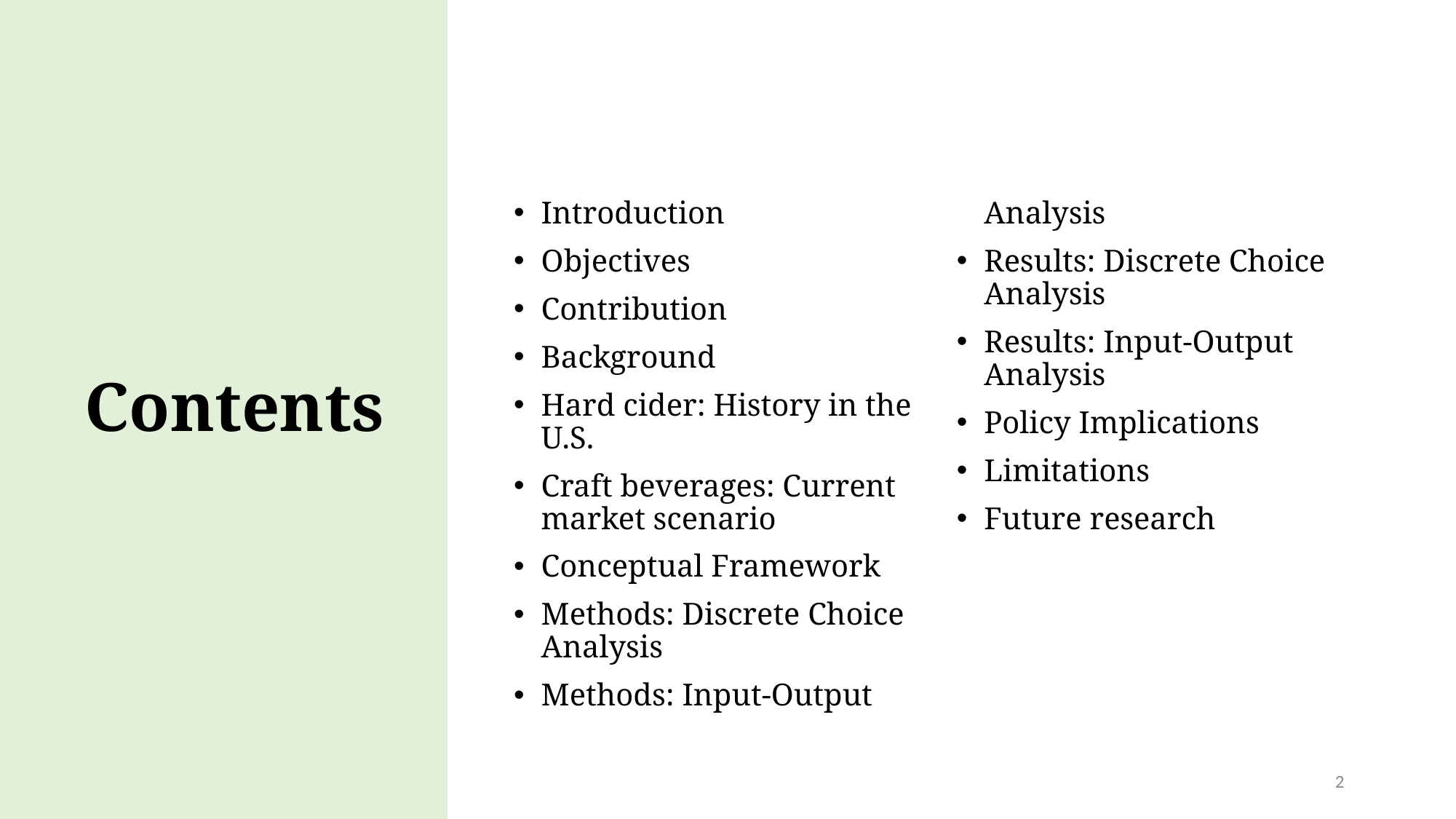

Introduction
Objectives
Contribution
Background
Hard cider: History in the U.S.
Craft beverages: Current market scenario
Conceptual Framework
Methods: Discrete Choice Analysis
Methods: Input-Output Analysis
Results: Discrete Choice Analysis
Results: Input-Output Analysis
Policy Implications
Limitations
Future research
# Contents
2